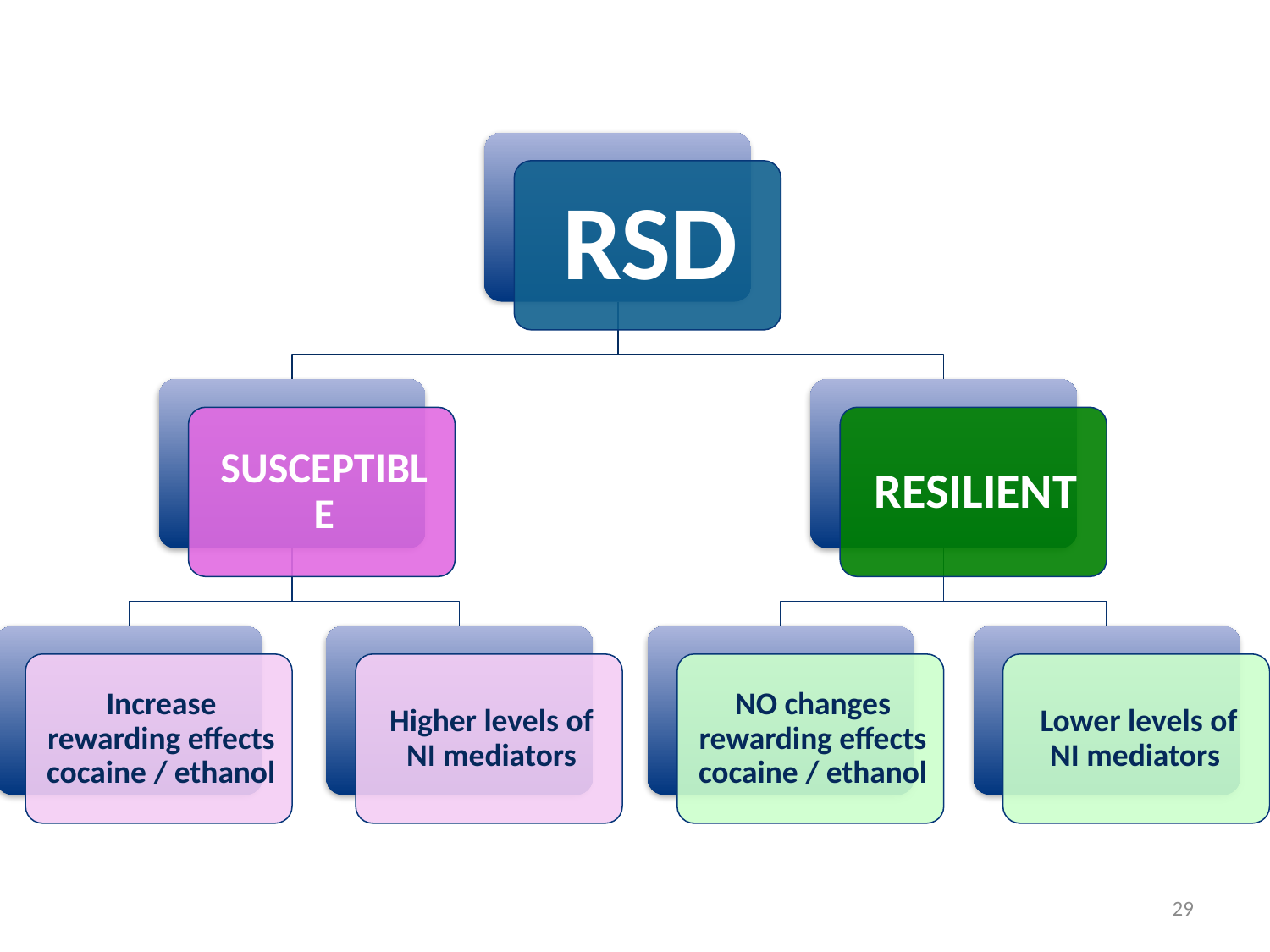

RSD
SUSCEPTIBLE
Increase rewarding effects cocaine / ethanol
Higher levels of NI mediators
RESILIENT
NO changes rewarding effects cocaine / ethanol
Lower levels of NI mediators
29